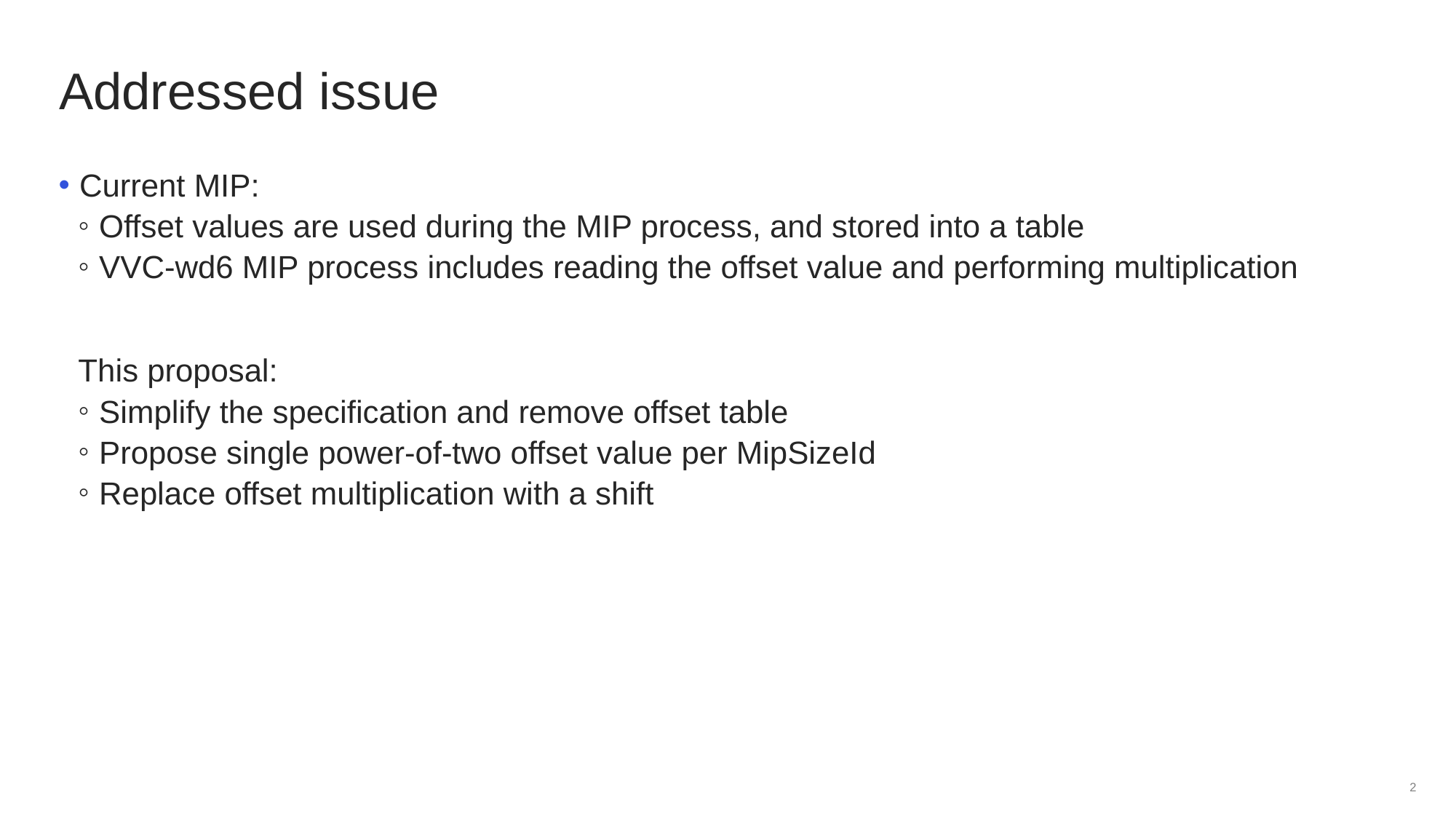

# Addressed issue
Current MIP:
Offset values are used during the MIP process, and stored into a table
VVC-wd6 MIP process includes reading the offset value and performing multiplication

This proposal:
Simplify the specification and remove offset table
Propose single power-of-two offset value per MipSizeId
Replace offset multiplication with a shift